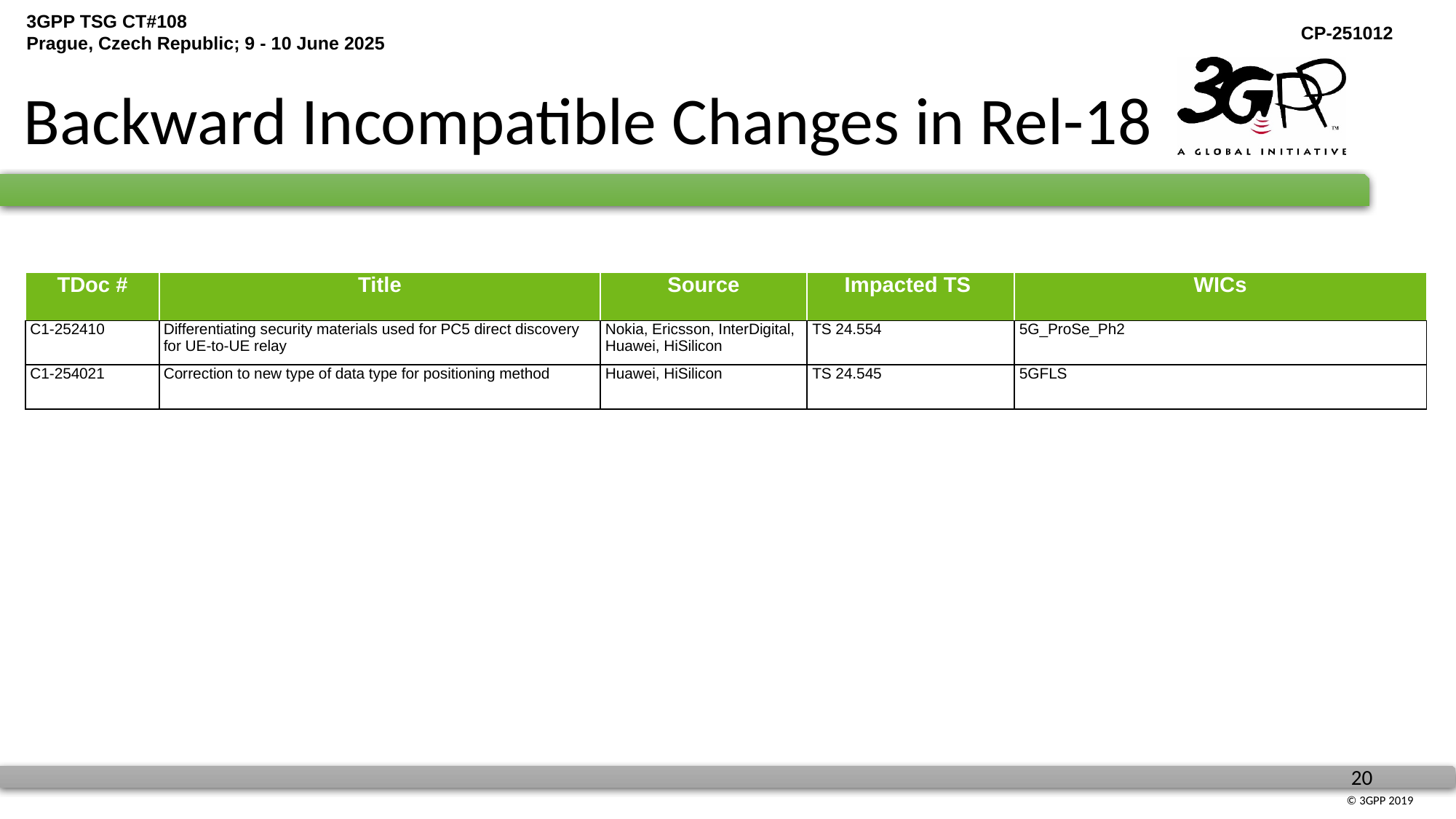

# Backward Incompatible Changes in Rel-18
| TDoc # | Title | Source | Impacted TS | WICs |
| --- | --- | --- | --- | --- |
| C1-252410 | Differentiating security materials used for PC5 direct discovery for UE-to-UE relay | Nokia, Ericsson, InterDigital, Huawei, HiSilicon | TS 24.554 | 5G\_ProSe\_Ph2 |
| C1-254021 | Correction to new type of data type for positioning method | Huawei, HiSilicon | TS 24.545 | 5GFLS |